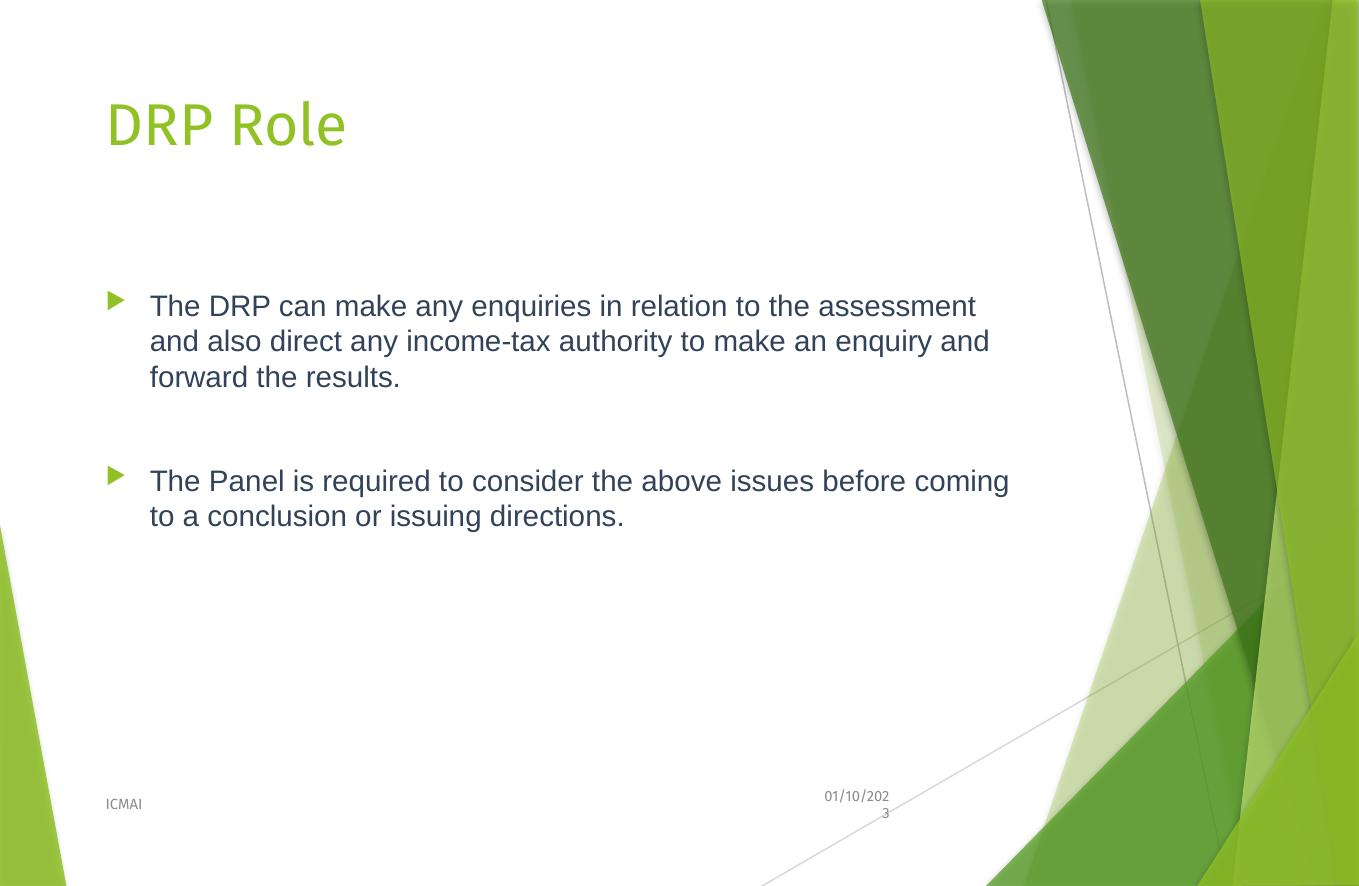

# DRP Role
The DRP can make any enquiries in relation to the assessment and also direct any income-tax authority to make an enquiry and forward the results.

The Panel is required to consider the above issues before coming to a conclusion or issuing directions.
ICMAI
01/10/2023